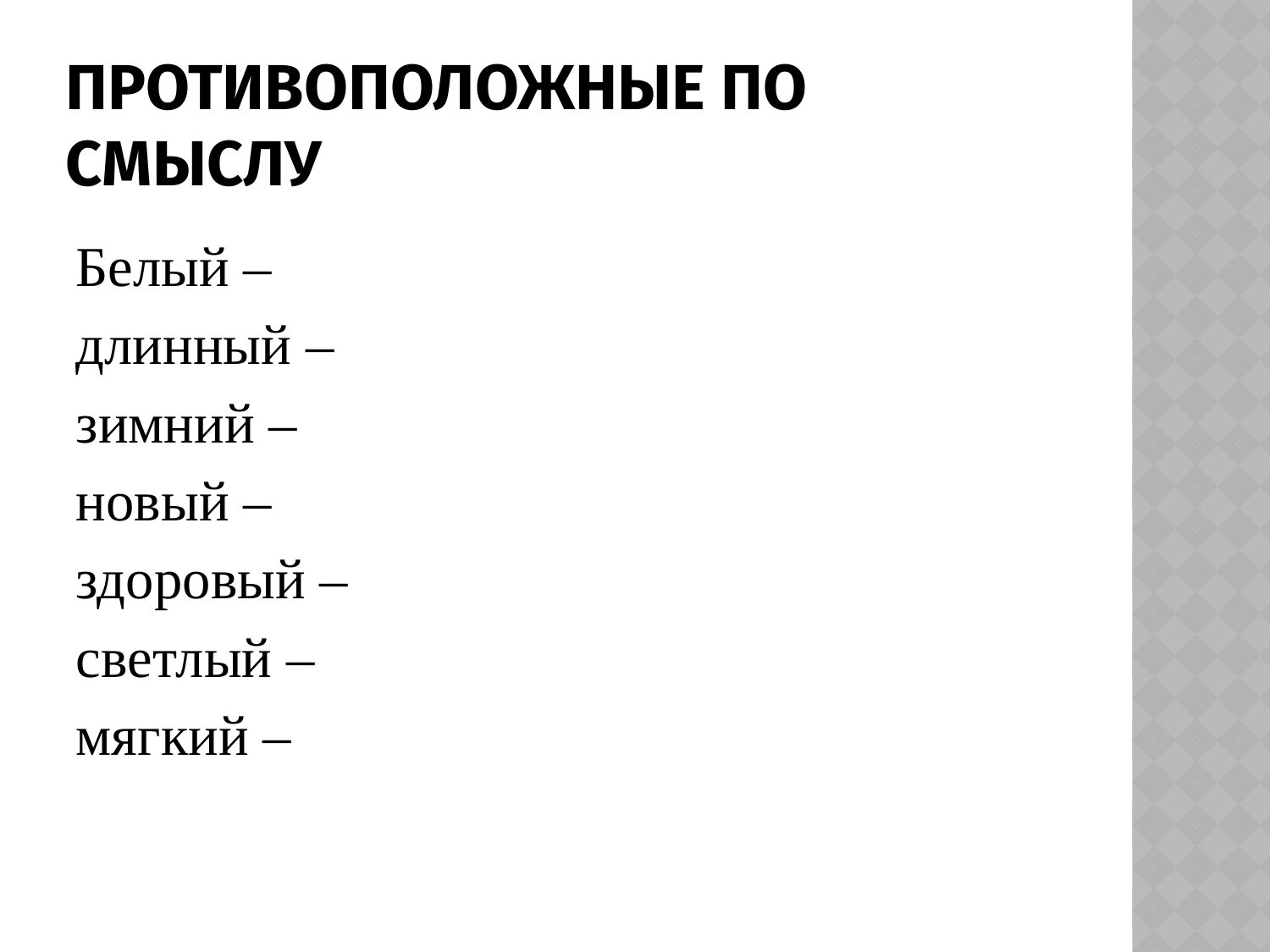

# Противоположные по смыслу
Белый –
длинный –
зимний –
новый –
здоровый –
светлый –
мягкий –